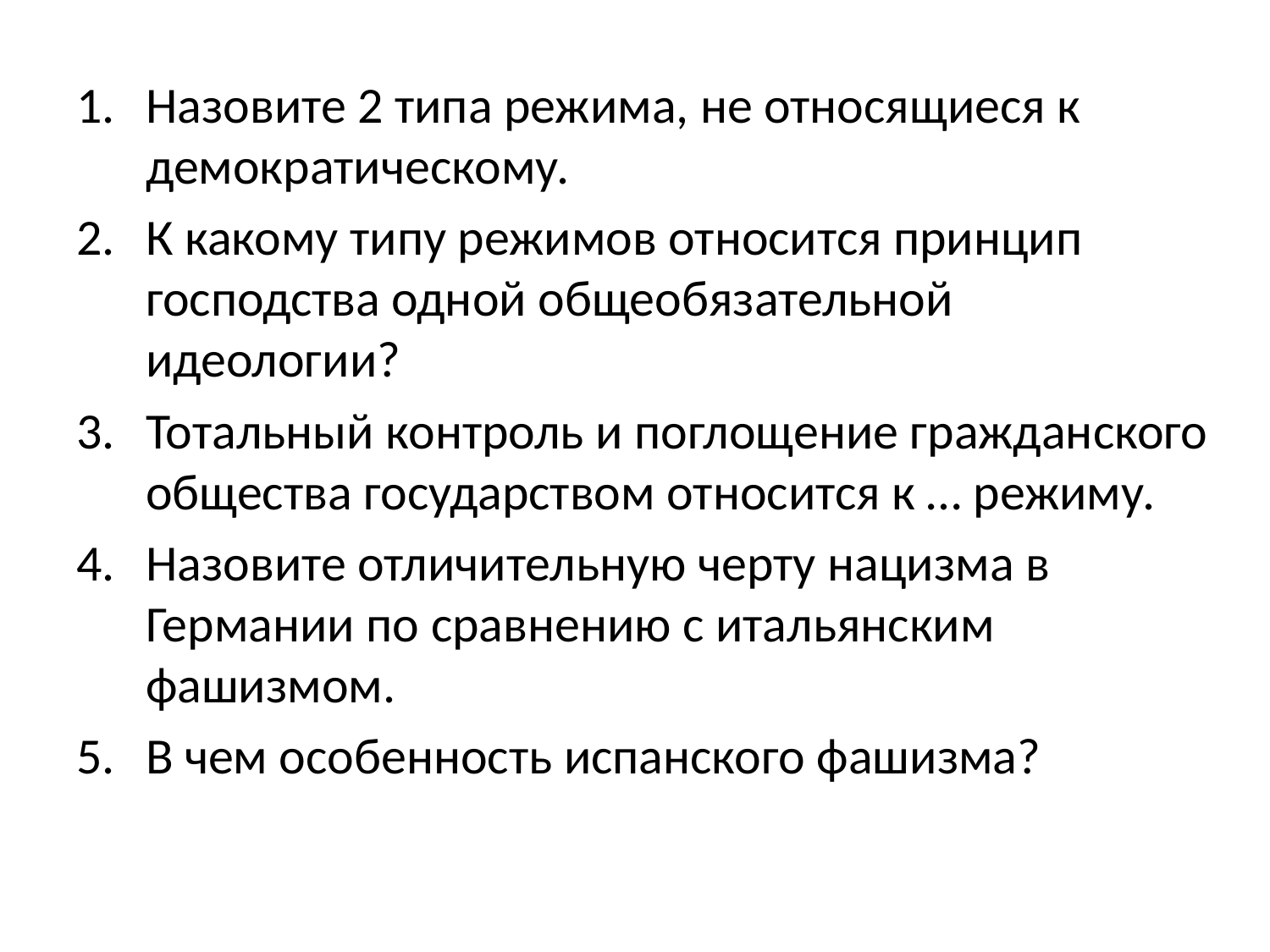

Назовите 2 типа режима, не относящиеся к демократическому.
К какому типу режимов относится принцип господства одной общеобязательной идеологии?
Тотальный контроль и поглощение гражданского общества государством относится к … режиму.
Назовите отличительную черту нацизма в Германии по сравне­нию с итальянским фашизмом.
В чем особенность испанского фашизма?